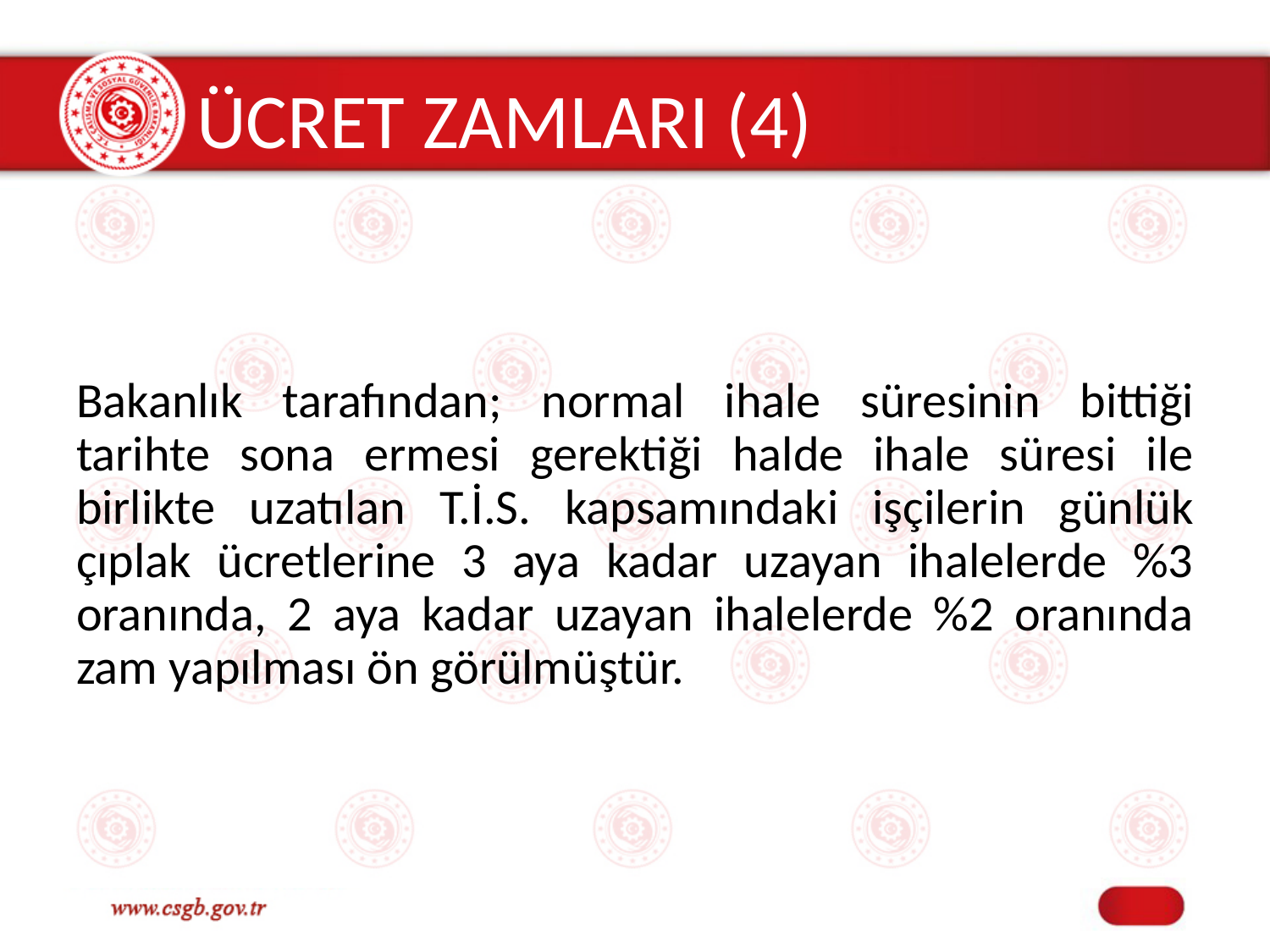

# ÜCRET ZAMLARI (4)

Bakanlık tarafından; normal ihale süresinin bittiği tarihte sona ermesi gerektiği halde ihale süresi ile birlikte uzatılan T.İ.S. kapsamındaki işçilerin günlük çıplak ücretlerine 3 aya kadar uzayan ihalelerde %3 oranında, 2 aya kadar uzayan ihalelerde %2 oranında zam yapılması ön görülmüştür.